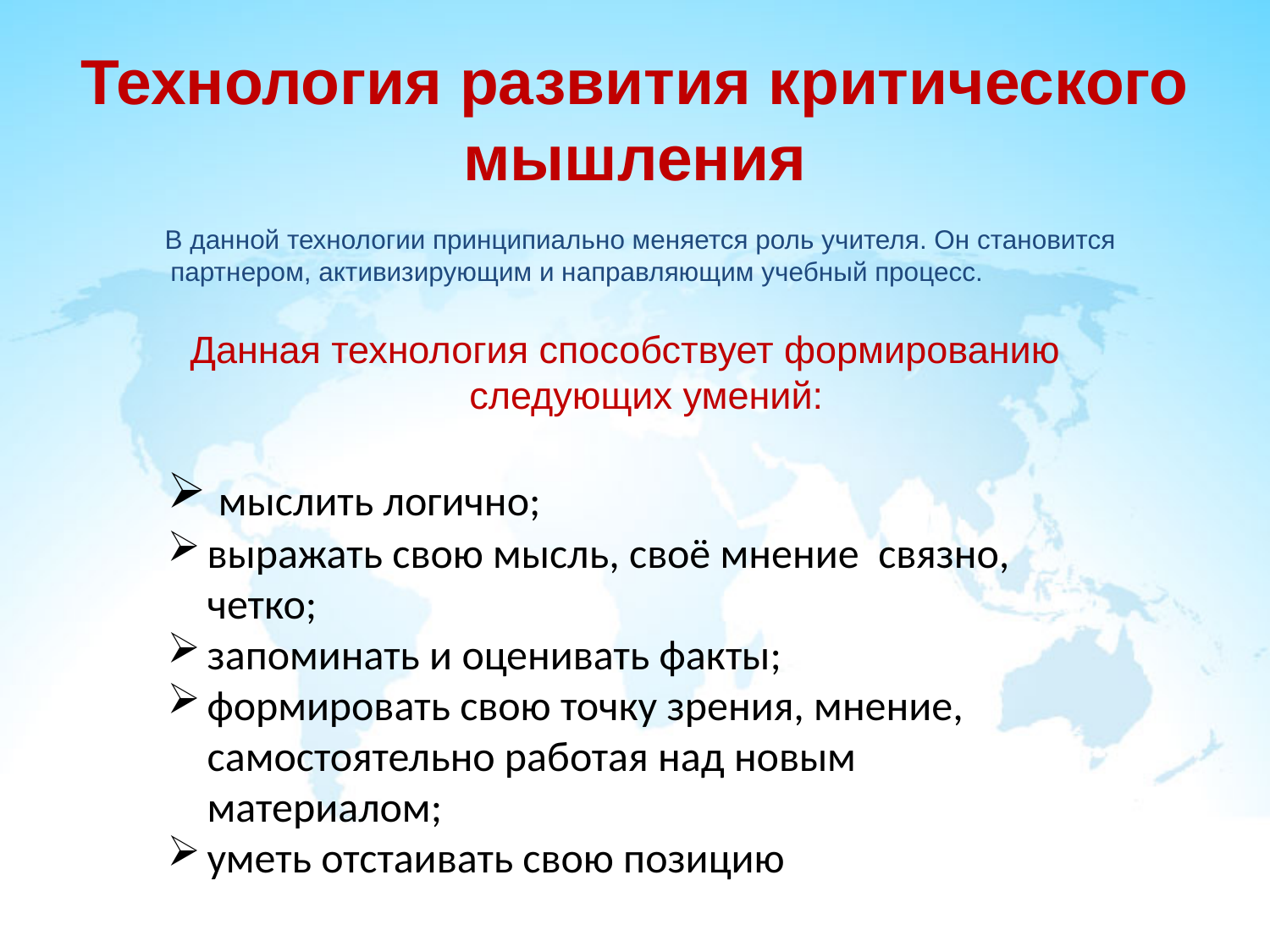

# Технология развития критического мышления
     В данной технологии принципиально меняется роль учителя. Он становится партнером, активизирующим и направляющим учебный процесс.

Данная технология способствует формированию следующих умений:
 мыслить логично;
выражать свою мысль, своё мнение  связно, четко;
запоминать и оценивать факты;
формировать свою точку зрения, мнение, самостоятельно работая над новым материалом;
уметь отстаивать свою позицию